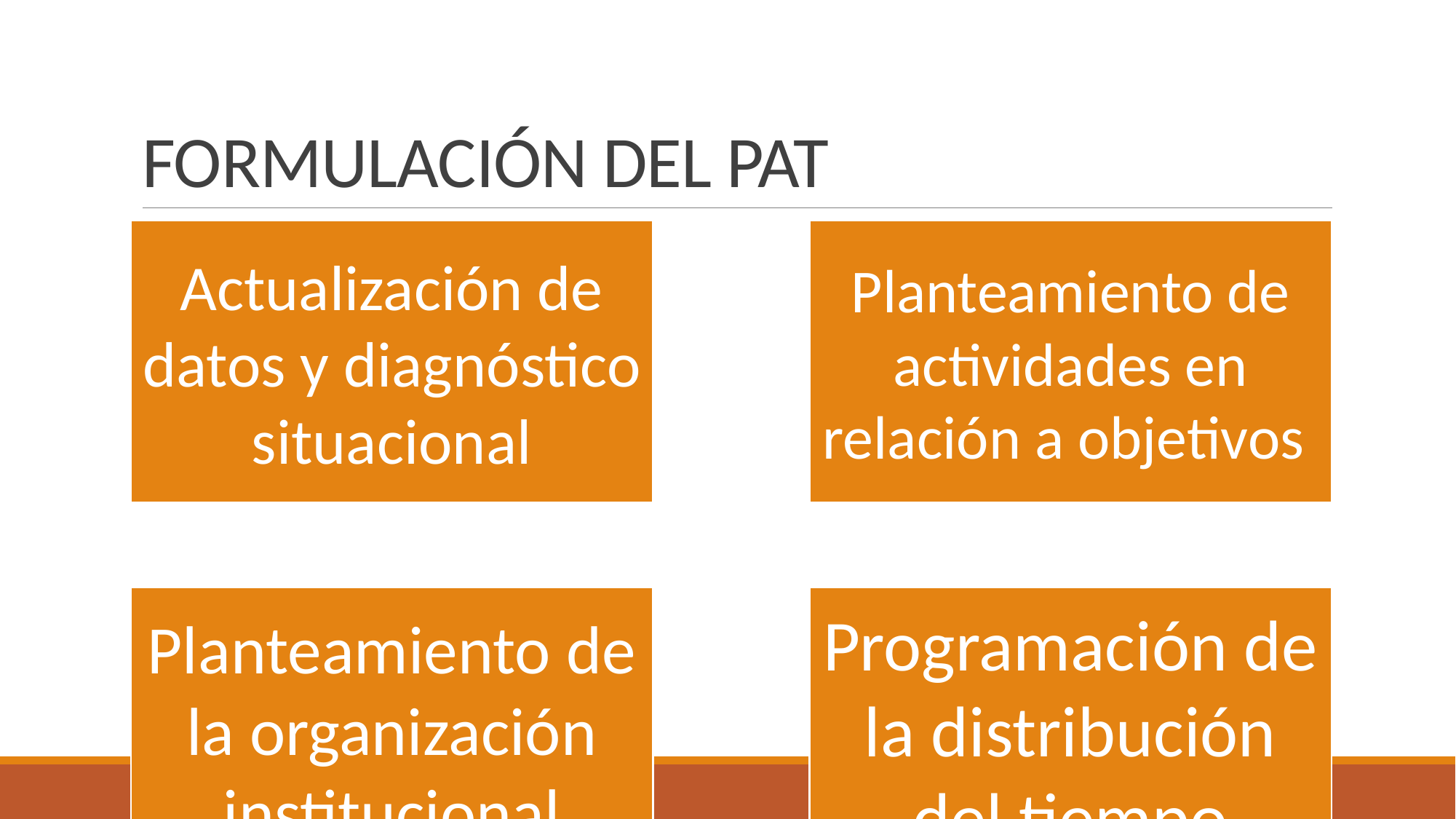

# FORMULACIÓN DEL PAT
Actualización de datos y diagnóstico situacional
Planteamiento de actividades en relación a objetivos